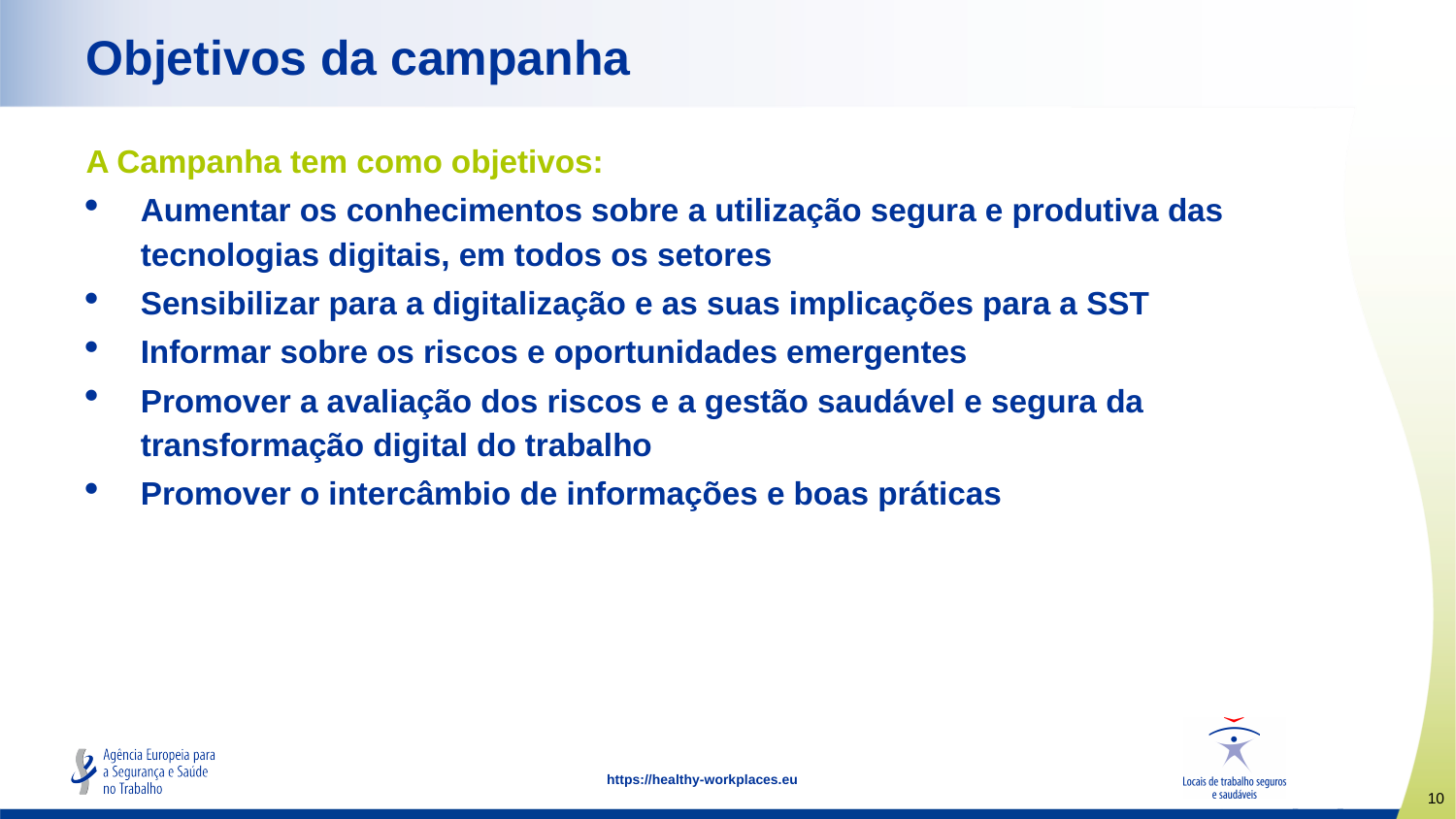

Objetivos da campanha
A Campanha tem como objetivos:
Aumentar os conhecimentos sobre a utilização segura e produtiva das tecnologias digitais, em todos os setores
Sensibilizar para a digitalização e as suas implicações para a SST
Informar sobre os riscos e oportunidades emergentes
Promover a avaliação dos riscos e a gestão saudável e segura da transformação digital do trabalho
Promover o intercâmbio de informações e boas práticas